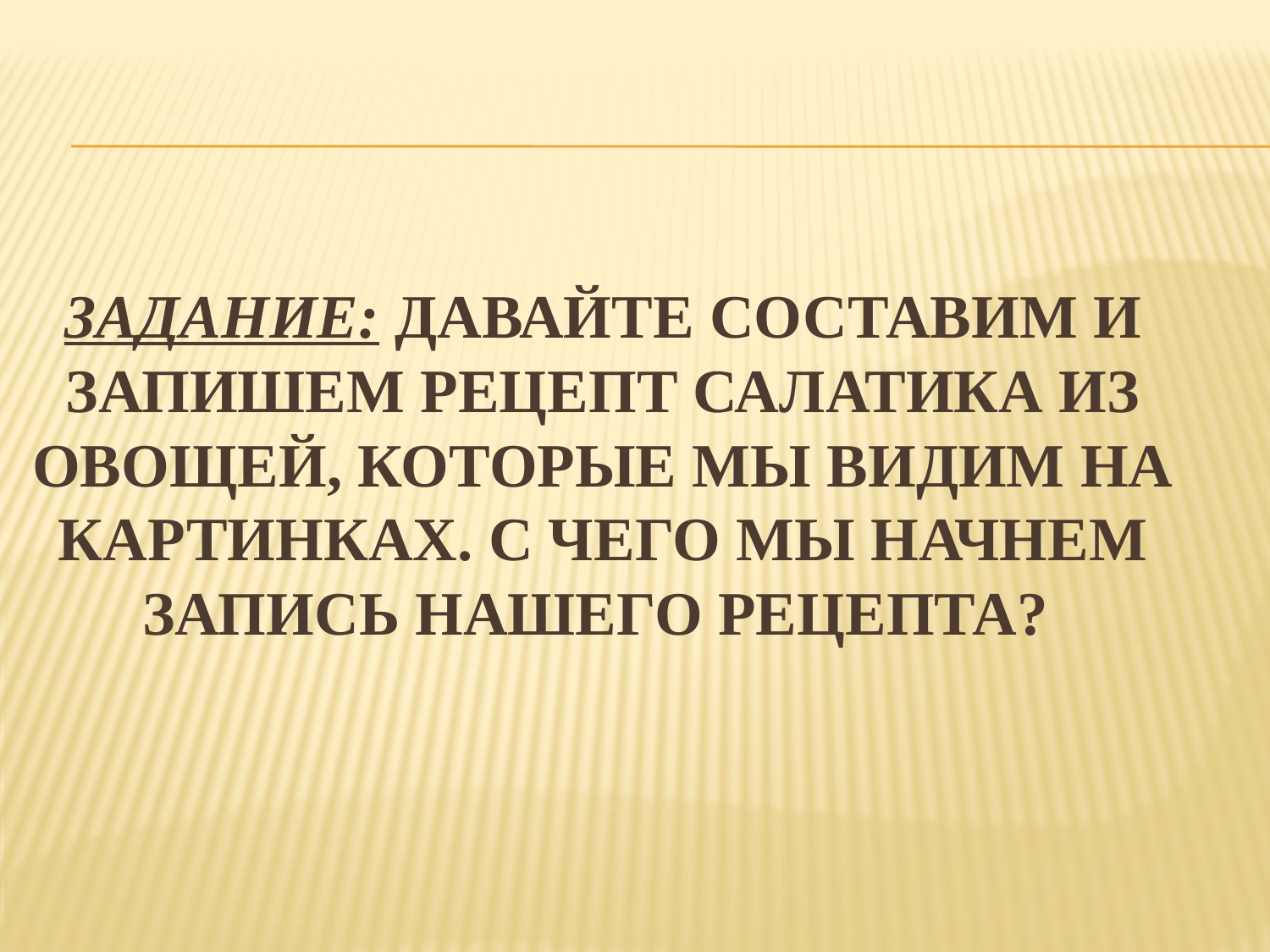

# Задание: давайте составим и запишем рецепт салатика из овощей, которые мы видим на картинках. С чего мы начнем запись нашего рецепта?